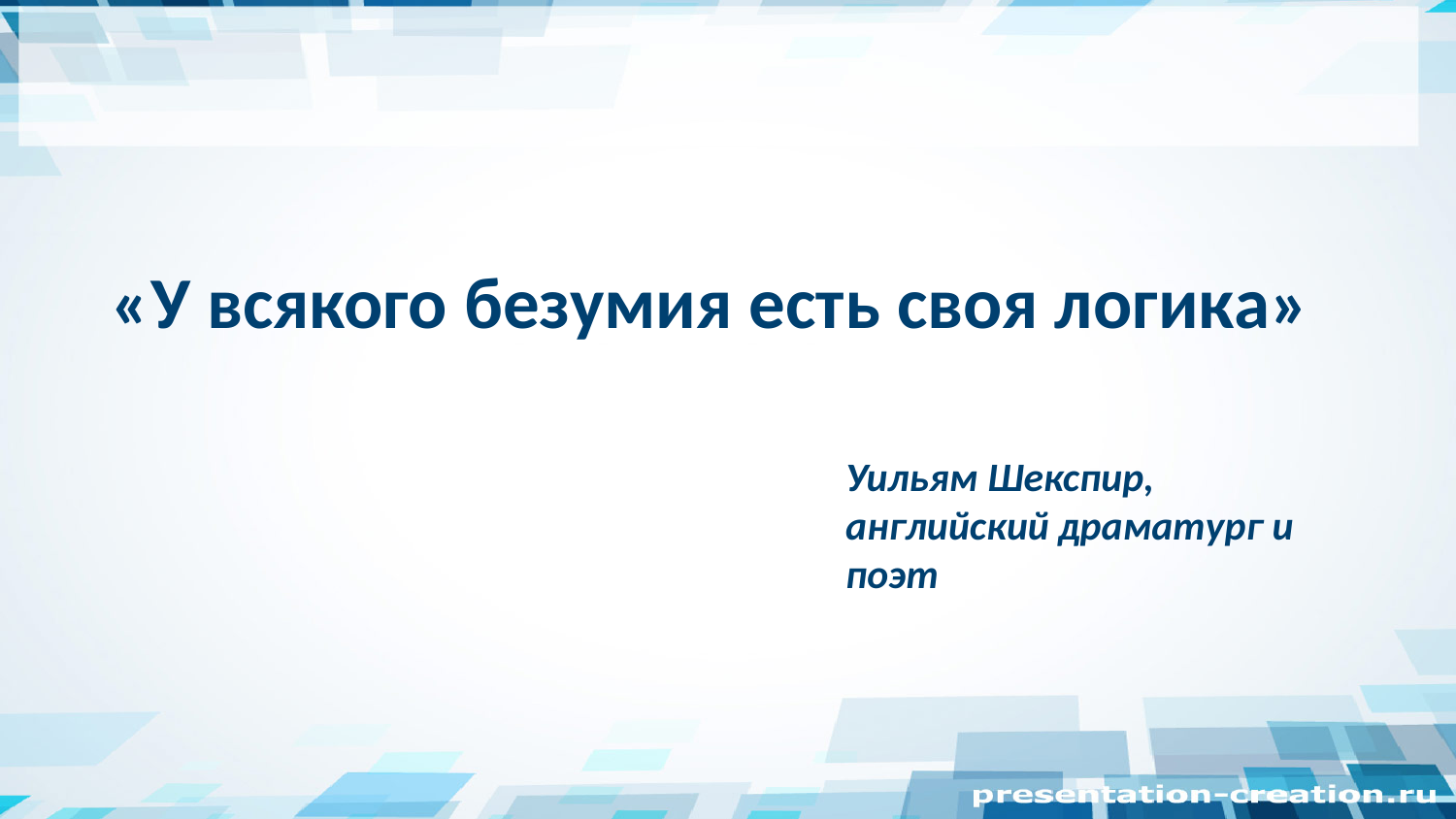

«У всякого безумия есть своя логика»
Уильям Шекспир, английский драматург и поэт